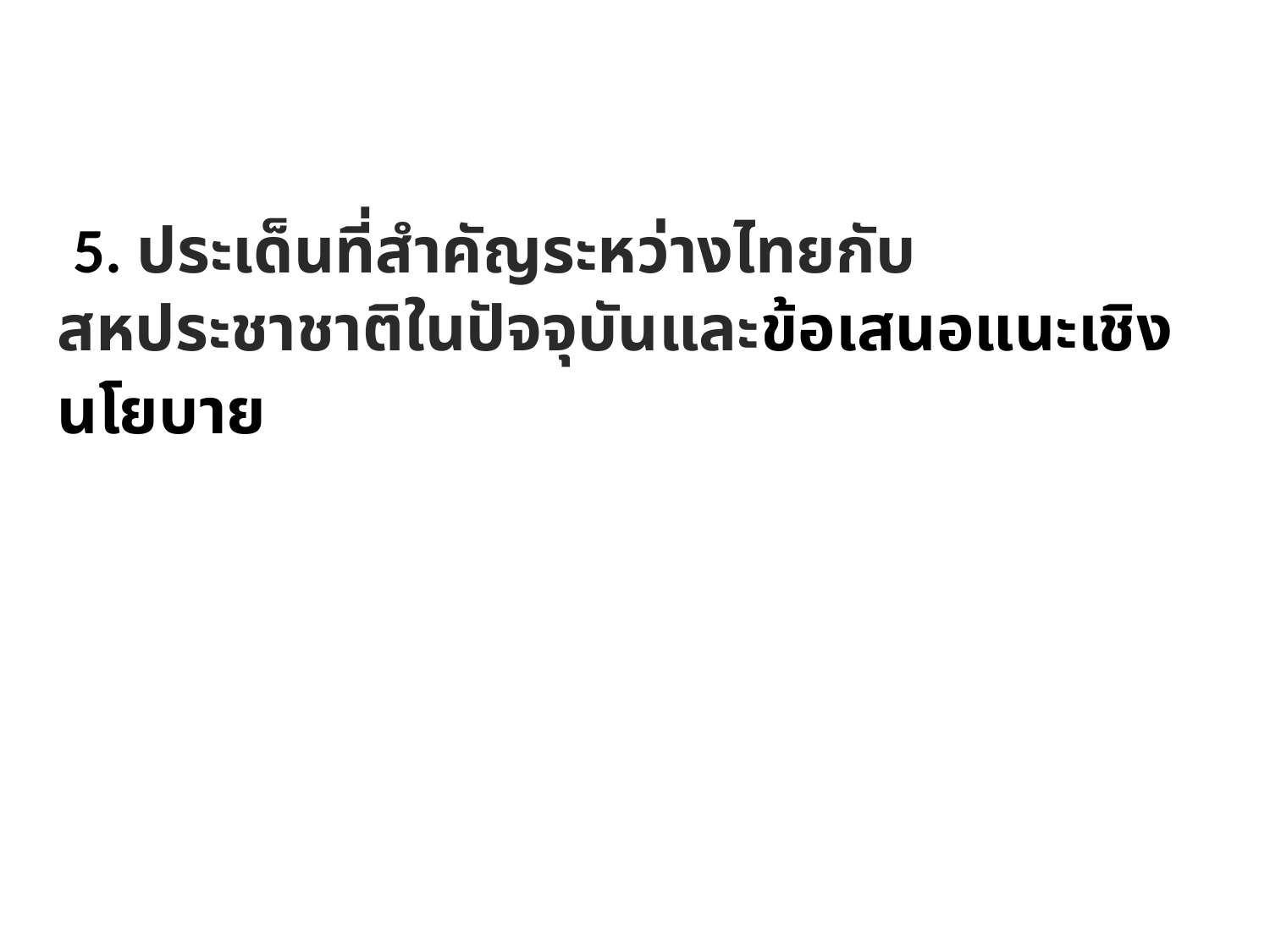

5. ประเด็นที่สำคัญระหว่างไทยกับสหประชาชาติในปัจจุบันและข้อเสนอแนะเชิงนโยบาย